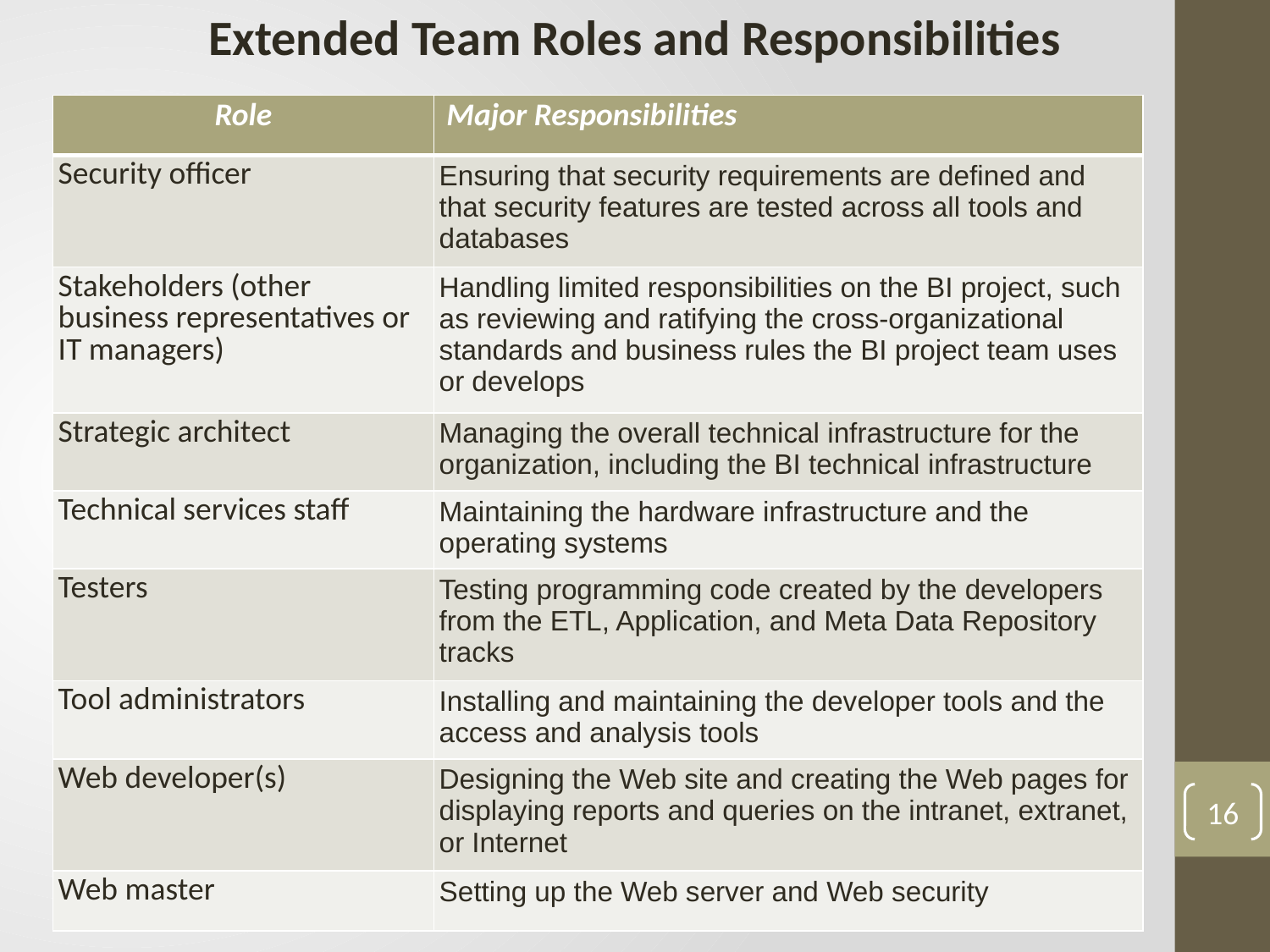

Extended Team Roles and Responsibilities
| Role | Major Responsibilities |
| --- | --- |
| Security officer | Ensuring that security requirements are defined and that security features are tested across all tools and databases |
| Stakeholders (other business representatives or IT managers) | Handling limited responsibilities on the BI project, such as reviewing and ratifying the cross-organizational standards and business rules the BI project team uses or develops |
| Strategic architect | Managing the overall technical infrastructure for the organization, including the BI technical infrastructure |
| Technical services staff | Maintaining the hardware infrastructure and the operating systems |
| Testers | Testing programming code created by the developers from the ETL, Application, and Meta Data Repository tracks |
| Tool administrators | Installing and maintaining the developer tools and the access and analysis tools |
| Web developer(s) | Designing the Web site and creating the Web pages for displaying reports and queries on the intranet, extranet, or Internet |
| Web master | Setting up the Web server and Web security |
16